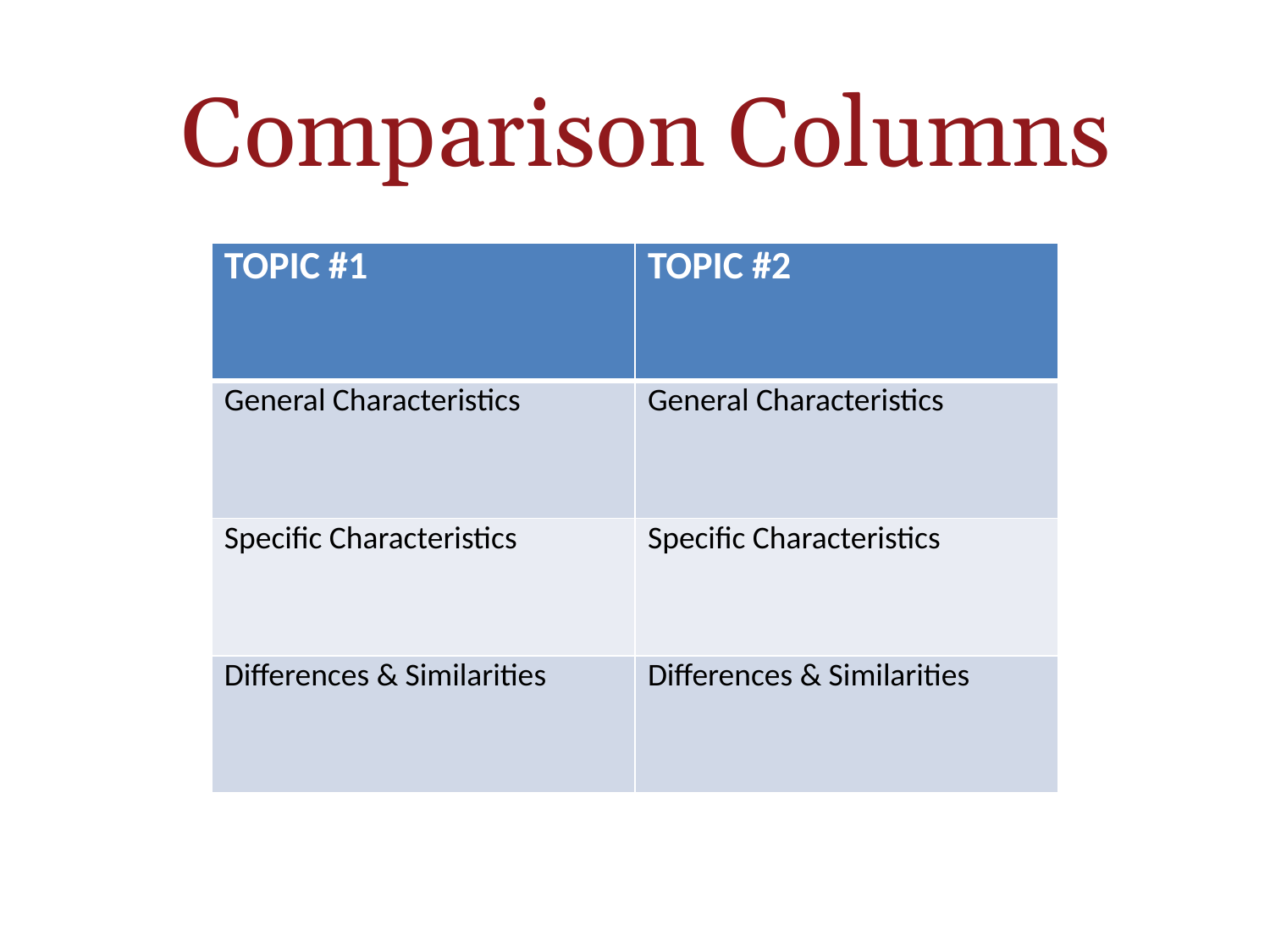

Comparison Columns
| TOPIC #1 | TOPIC #2 |
| --- | --- |
| General Characteristics | General Characteristics |
| Specific Characteristics | Specific Characteristics |
| Differences & Similarities | Differences & Similarities |